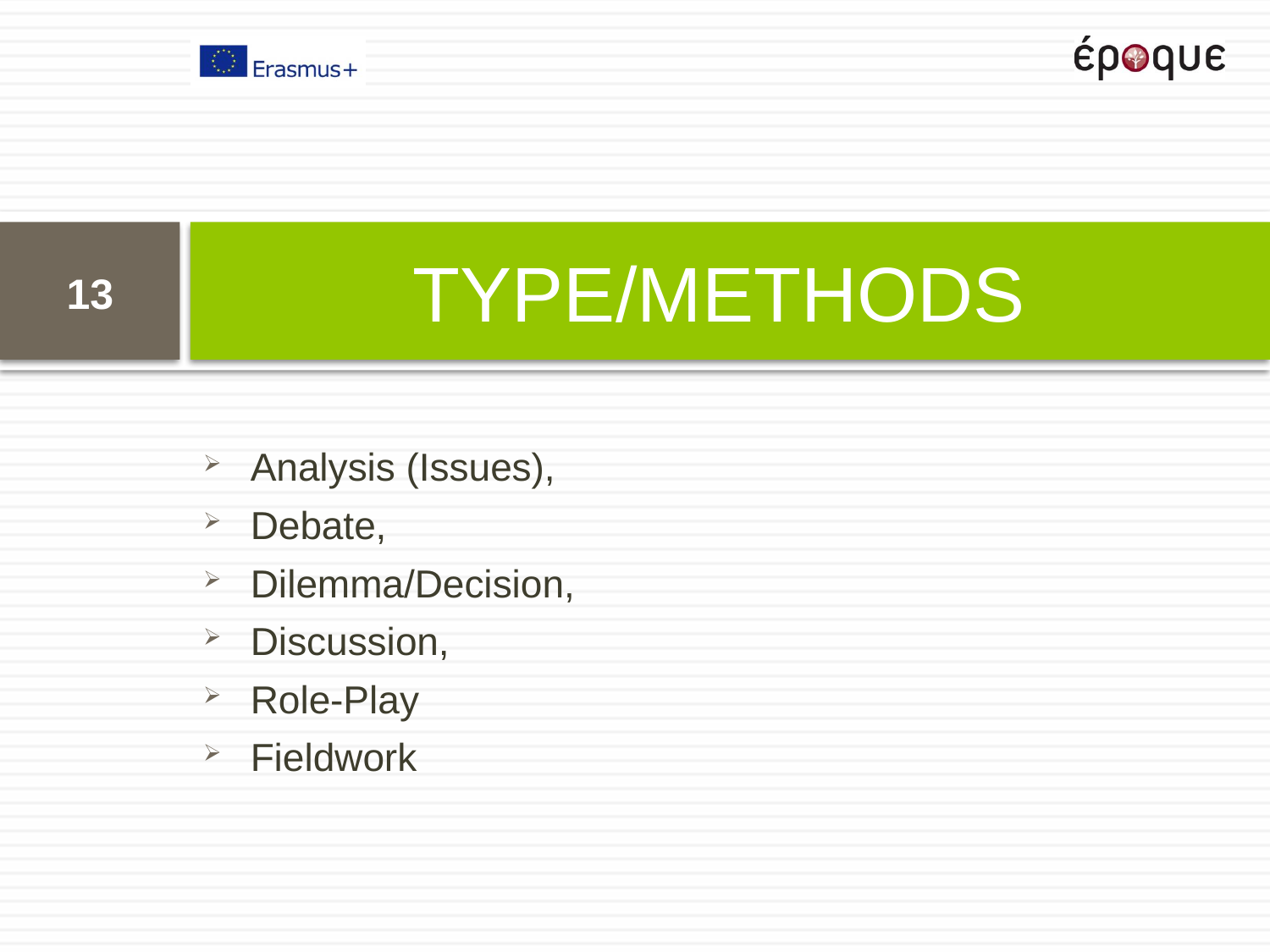

# TYPE/METHODS
13
Analysis (Issues),
Debate,
Dilemma/Decision,
Discussion,
Role-Play
Fieldwork